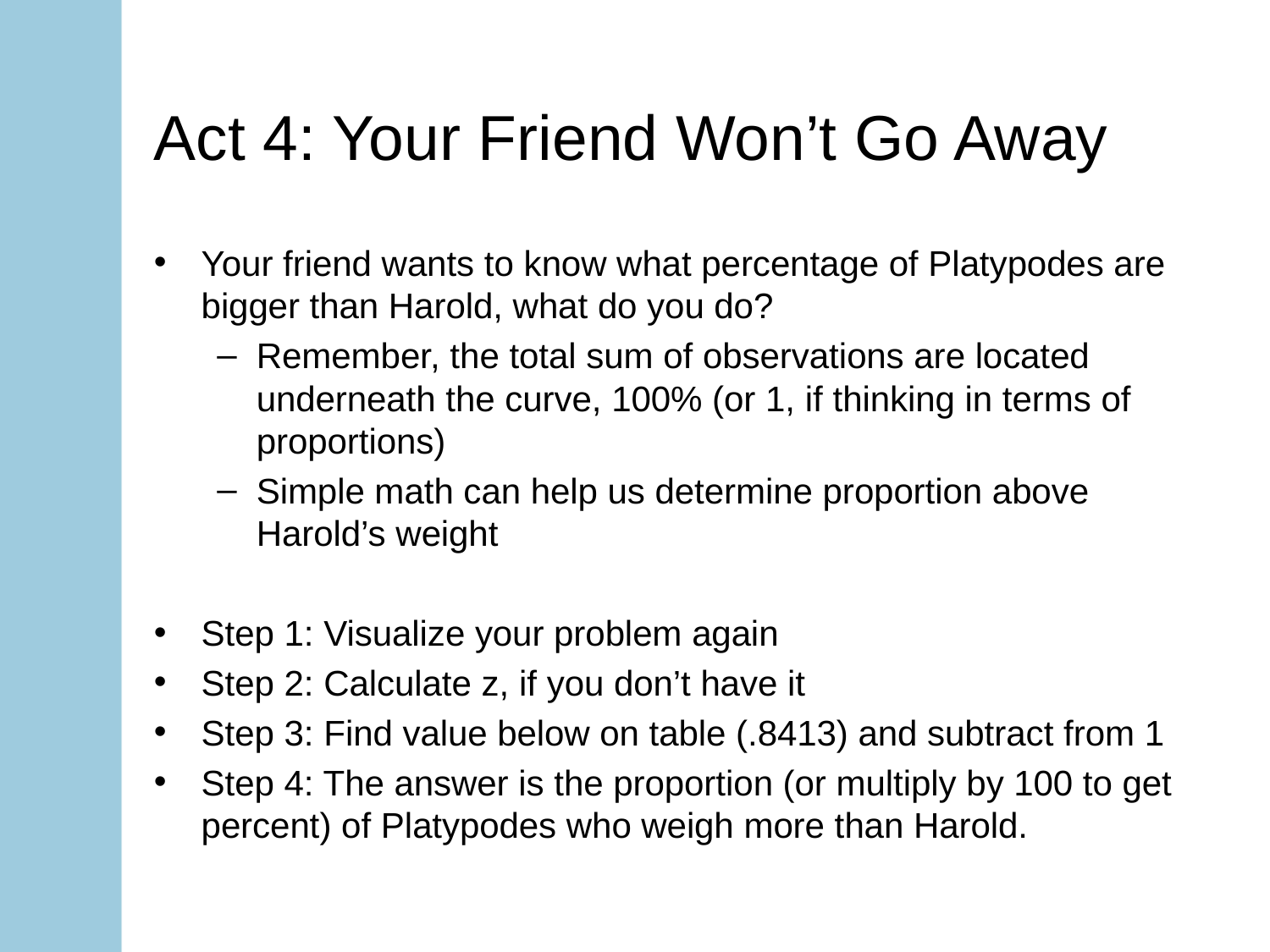

# Act 4: Your Friend Won’t Go Away
Your friend wants to know what percentage of Platypodes are bigger than Harold, what do you do?
Remember, the total sum of observations are located underneath the curve, 100% (or 1, if thinking in terms of proportions)
Simple math can help us determine proportion above Harold’s weight

Step 1: Visualize your problem again
Step 2: Calculate z, if you don’t have it
Step 3: Find value below on table (.8413) and subtract from 1
Step 4: The answer is the proportion (or multiply by 100 to get percent) of Platypodes who weigh more than Harold.